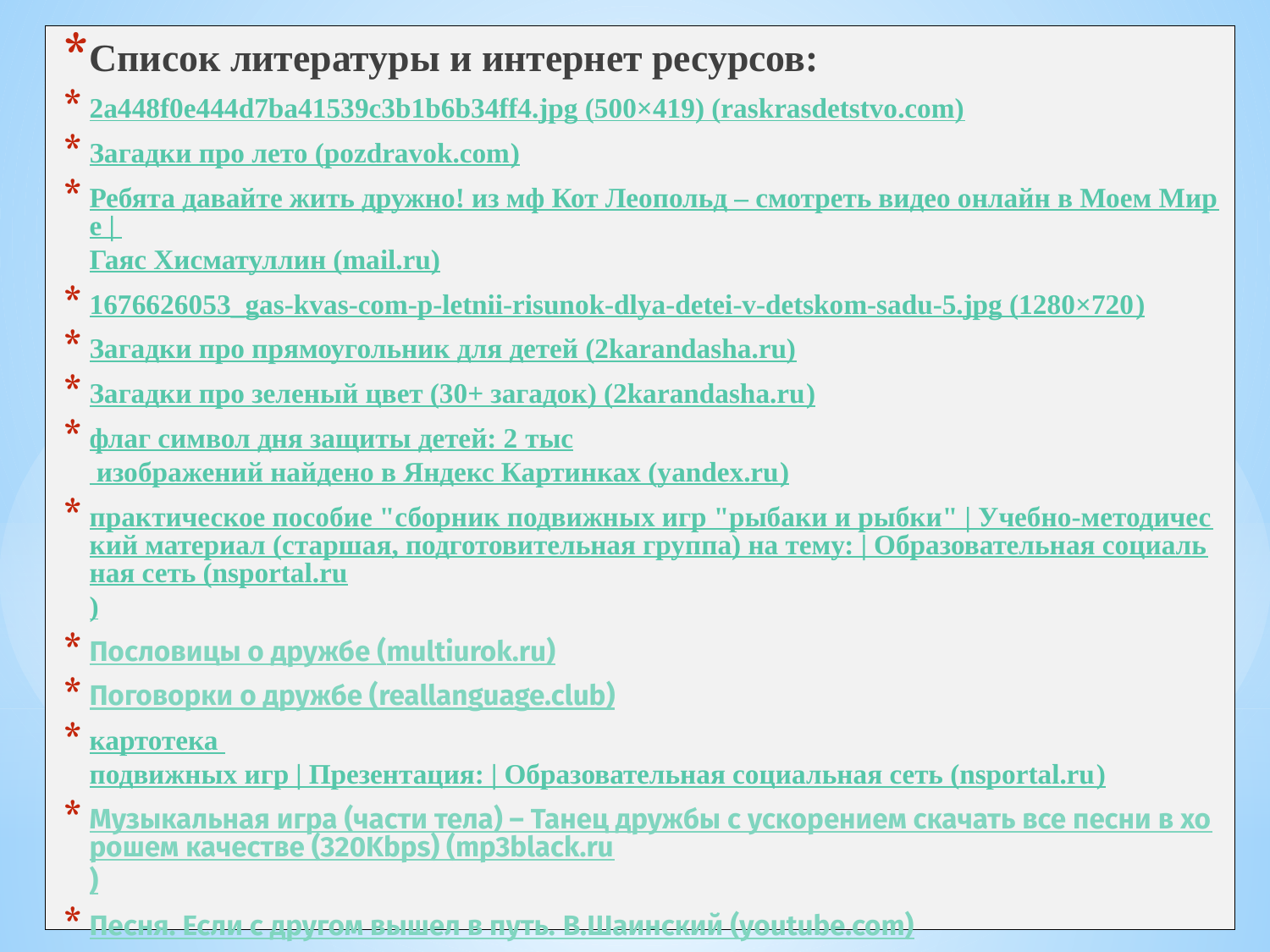

Список литературы и интернет ресурсов:
2a448f0e444d7ba41539c3b1b6b34ff4.jpg (500×419) (raskrasdetstvo.com)
Загадки про лето (pozdravok.com)
Ребята давайте жить дружно! из мф Кот Леопольд – смотреть видео онлайн в Моем Мире | Гаяс Хисматуллин (mail.ru)
1676626053_gas-kvas-com-p-letnii-risunok-dlya-detei-v-detskom-sadu-5.jpg (1280×720)
Загадки про прямоугольник для детей (2karandasha.ru)
Загадки про зеленый цвет (30+ загадок) (2karandasha.ru)
флаг символ дня защиты детей: 2 тыс изображений найдено в Яндекс Картинках (yandex.ru)
практическое пособие "сборник подвижных игр "рыбаки и рыбки" | Учебно-методический материал (старшая, подготовительная группа) на тему: | Образовательная социальная сеть (nsportal.ru)
Пословицы о дружбе (multiurok.ru)
Поговорки о дружбе (reallanguage.club)
картотека подвижных игр | Презентация: | Образовательная социальная сеть (nsportal.ru)
Музыкальная игра (части тела) – Танец дружбы с ускорением скачать все песни в хорошем качестве (320Kbps) (mp3black.ru)
Песня. Если с другом вышел в путь. В.Шаинский (youtube.com)